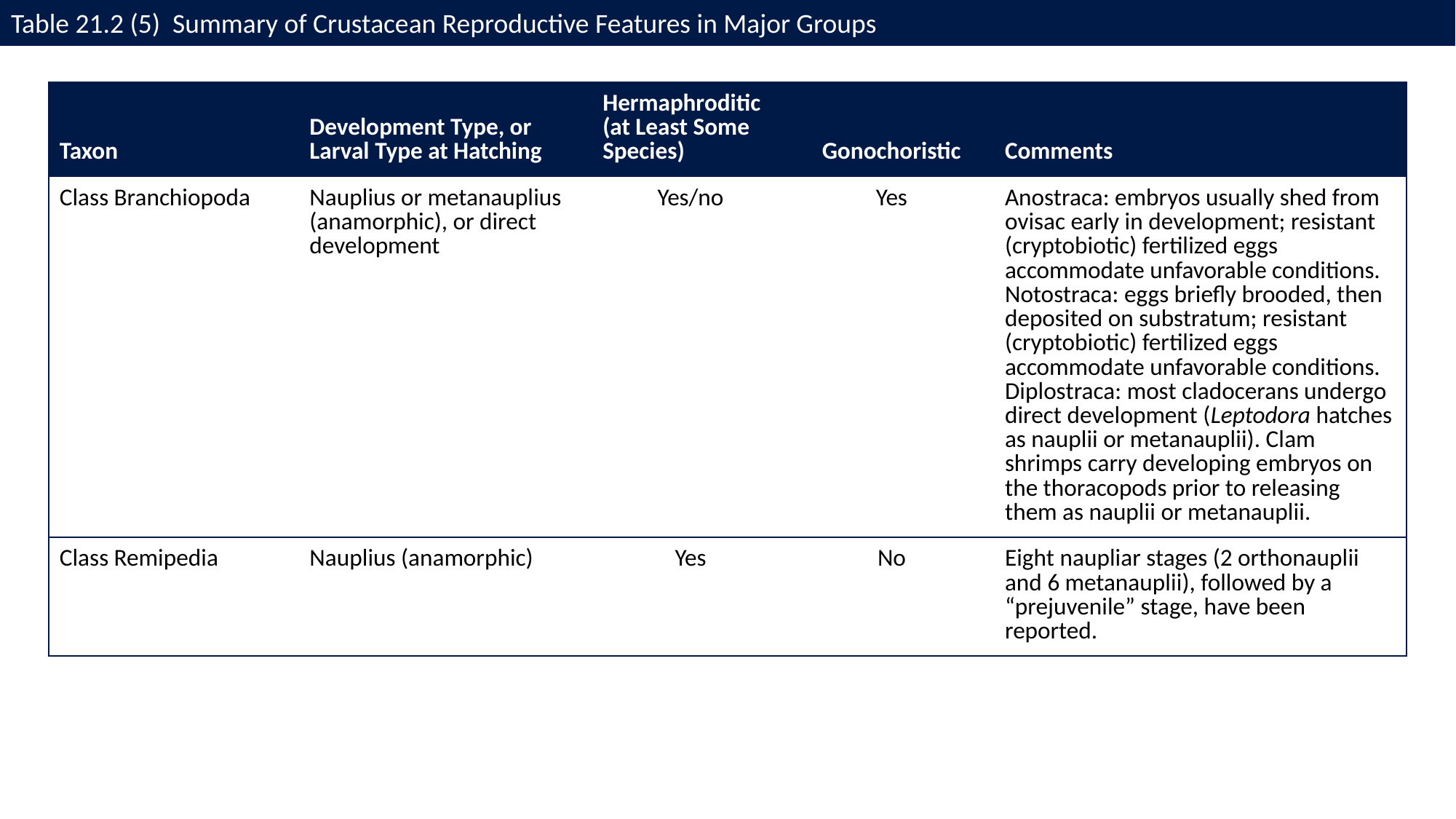

# Table 21.2 (5)  Summary of Crustacean Reproductive Features in Major Groups
| Taxon | Development Type, or Larval Type at Hatching | Hermaphroditic (at Least Some Species) | Gonochoristic | Comments |
| --- | --- | --- | --- | --- |
| Class Branchiopoda | Nauplius or metanauplius (anamorphic), or direct development | Yes/no | Yes | Anostraca: embryos usually shed from ovisac early in development; resistant (cryptobiotic) fertilized eggs accommodate unfavorable conditions. Notostraca: eggs briefly brooded, then deposited on substratum; resistant (cryptobiotic) fertilized eggs accommodate unfavorable conditions. Diplostraca: most cladocerans undergo direct development (Leptodora hatches as nauplii or metanauplii). Clam shrimps carry developing embryos on the thoracopods prior to releasing them as nauplii or metanauplii. |
| Class Remipedia | Nauplius (anamorphic) | Yes | No | Eight naupliar stages (2 orthonauplii and 6 metanauplii), followed by a “prejuvenile” stage, have been reported. |